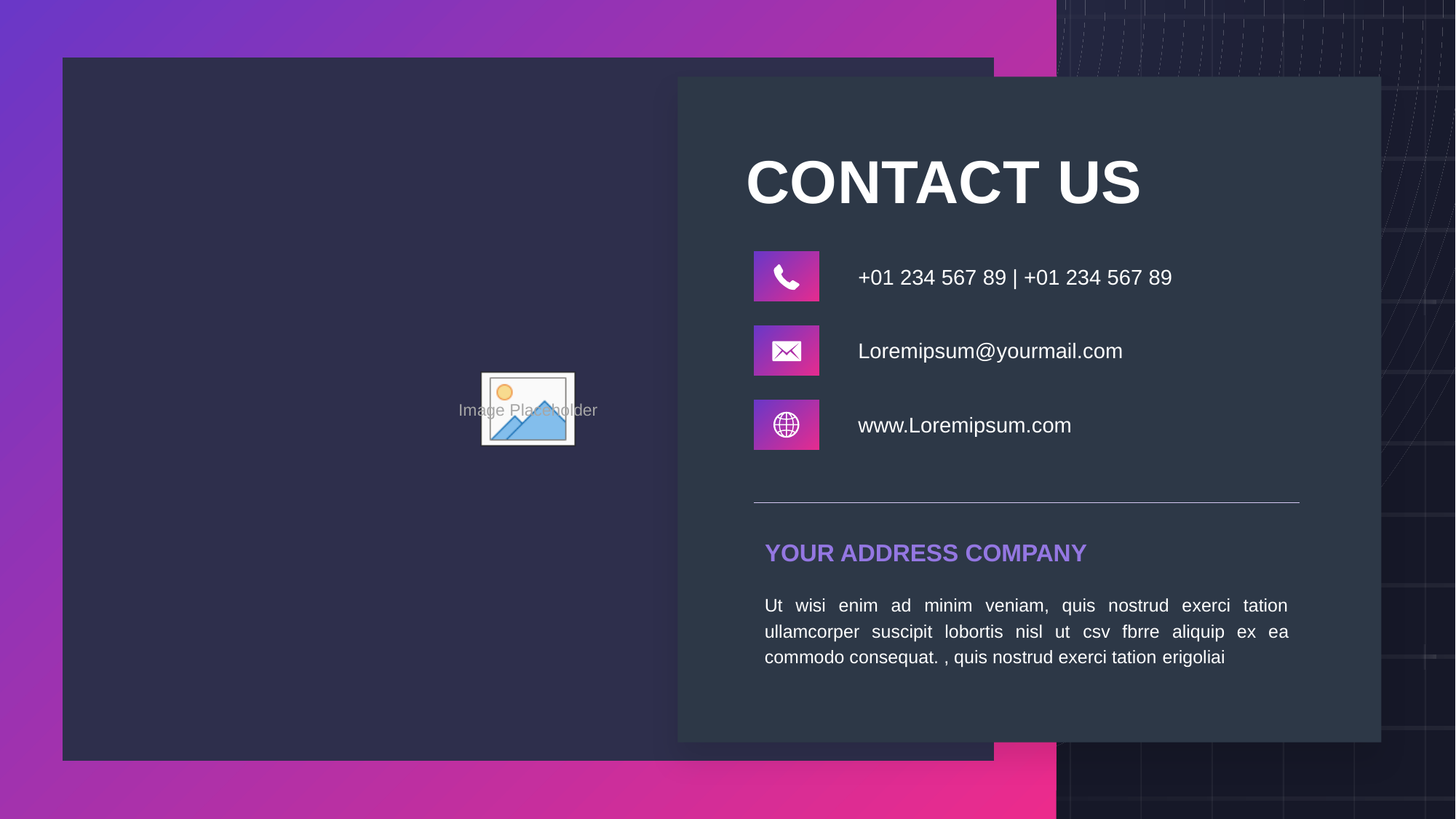

CONTACT US

+01 234 567 89 | +01 234 567 89

Loremipsum@yourmail.com

www.Loremipsum.com

YOUR ADDRESS COMPANY
Ut wisi enim ad minim veniam, quis nostrud exerci tation ullamcorper suscipit lobortis nisl ut csv fbrre aliquip ex ea commodo consequat. , quis nostrud exerci tation erigoliai